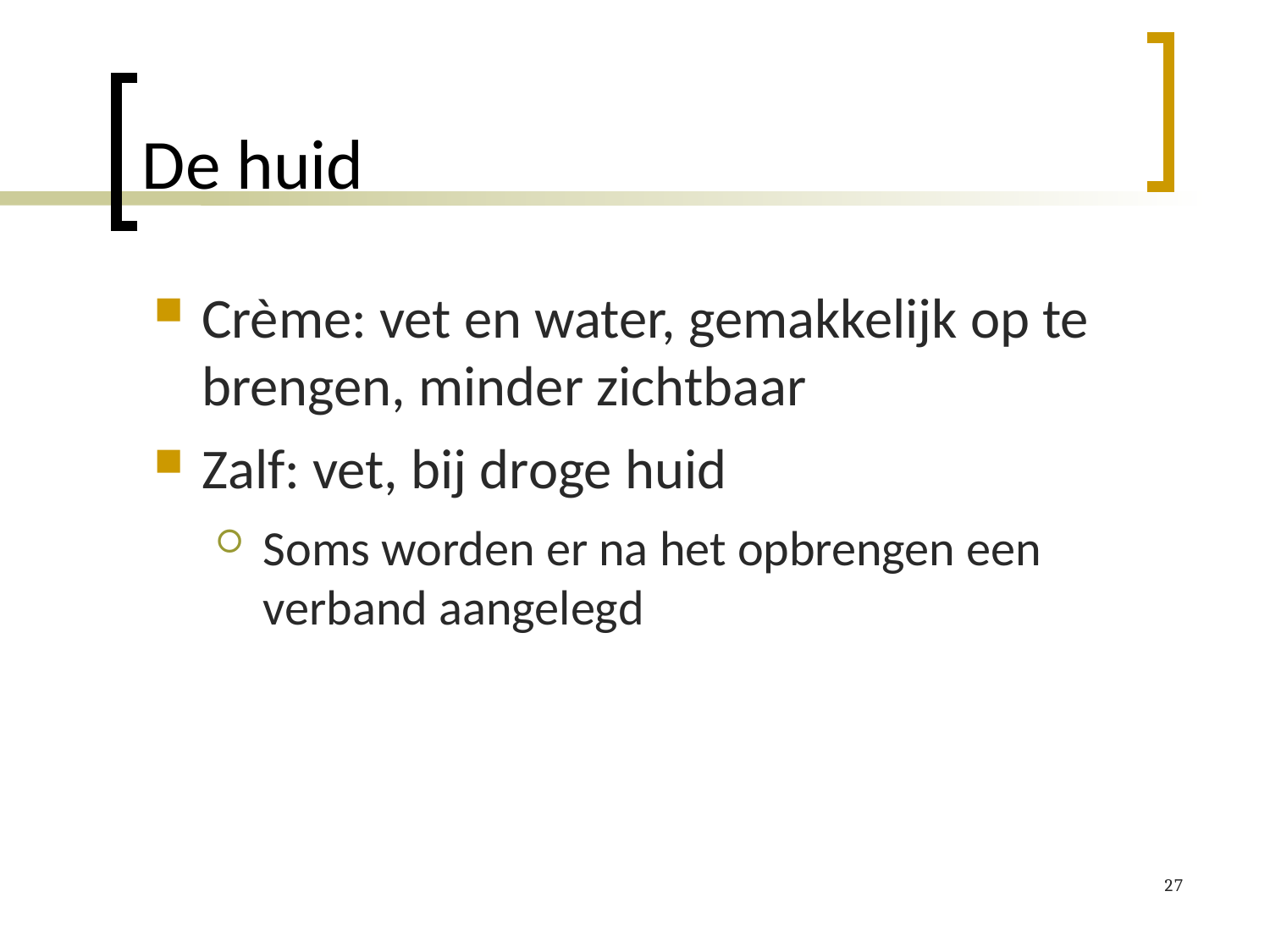

# De huid
Crème: vet en water, gemakkelijk op te brengen, minder zichtbaar
Zalf: vet, bij droge huid
Soms worden er na het opbrengen een verband aangelegd
27